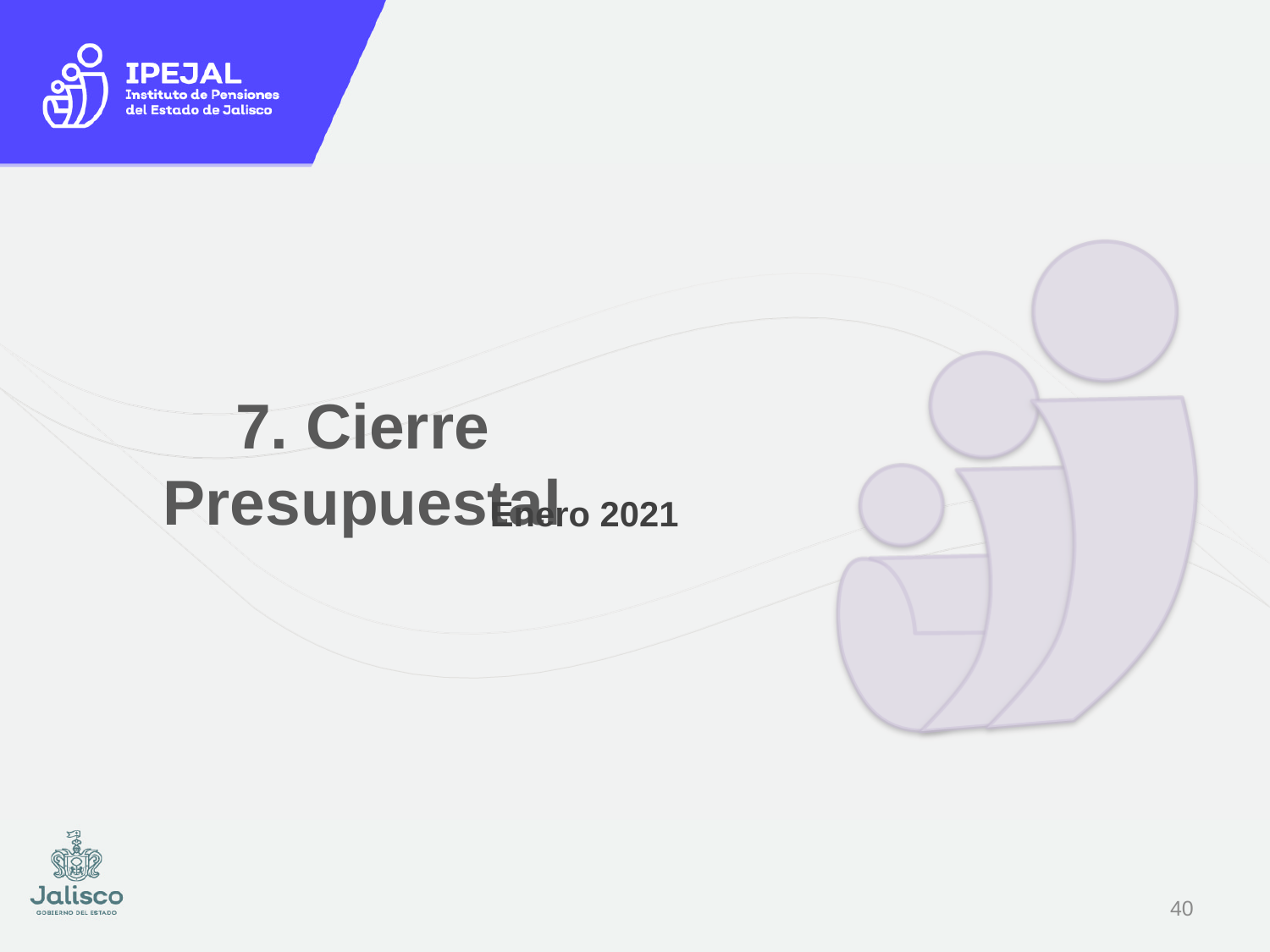

# 7. Cierre Presupuestal
Enero 2021
40